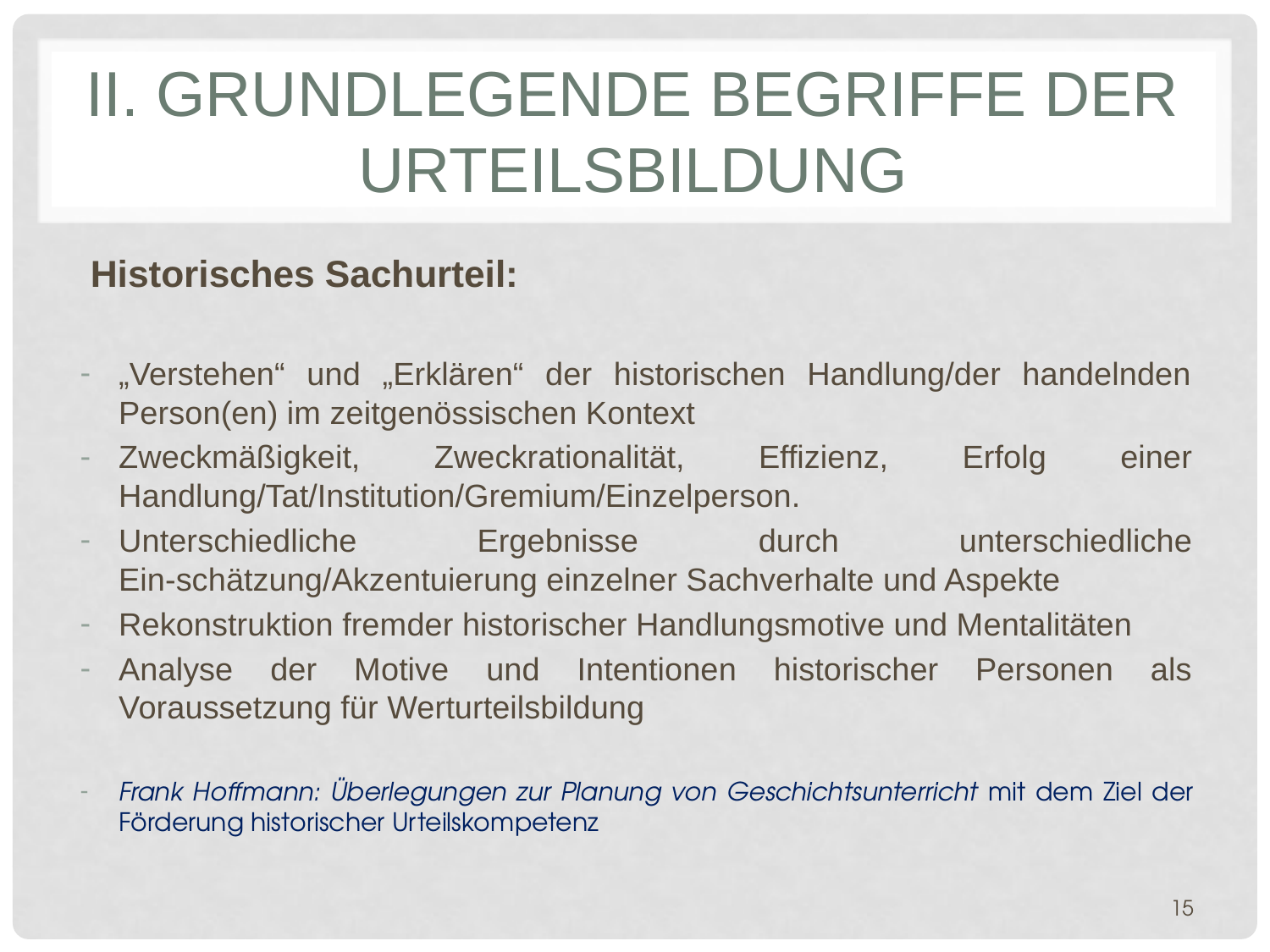

# II. Grundlegende Begriffe der Urteilsbildung
Historisches Sachurteil:

„Verstehen“ und „Erklären“ der historischen Handlung/der handelnden Person(en) im zeitgenössischen Kontext
Zweckmäßigkeit, Zweckrationalität, Effizienz, Erfolg einer Handlung/Tat/Institution/Gremium/Einzelperson.
Unterschiedliche Ergebnisse durch unterschiedliche Ein-schätzung/Akzentuierung einzelner Sachverhalte und Aspekte
Rekonstruktion fremder historischer Handlungsmotive und Mentalitäten
Analyse der Motive und Intentionen historischer Personen als Voraussetzung für Werturteilsbildung

Frank Hoffmann: Überlegungen zur Planung von Geschichtsunterricht mit dem Ziel der Förderung historischer Urteilskompetenz

15